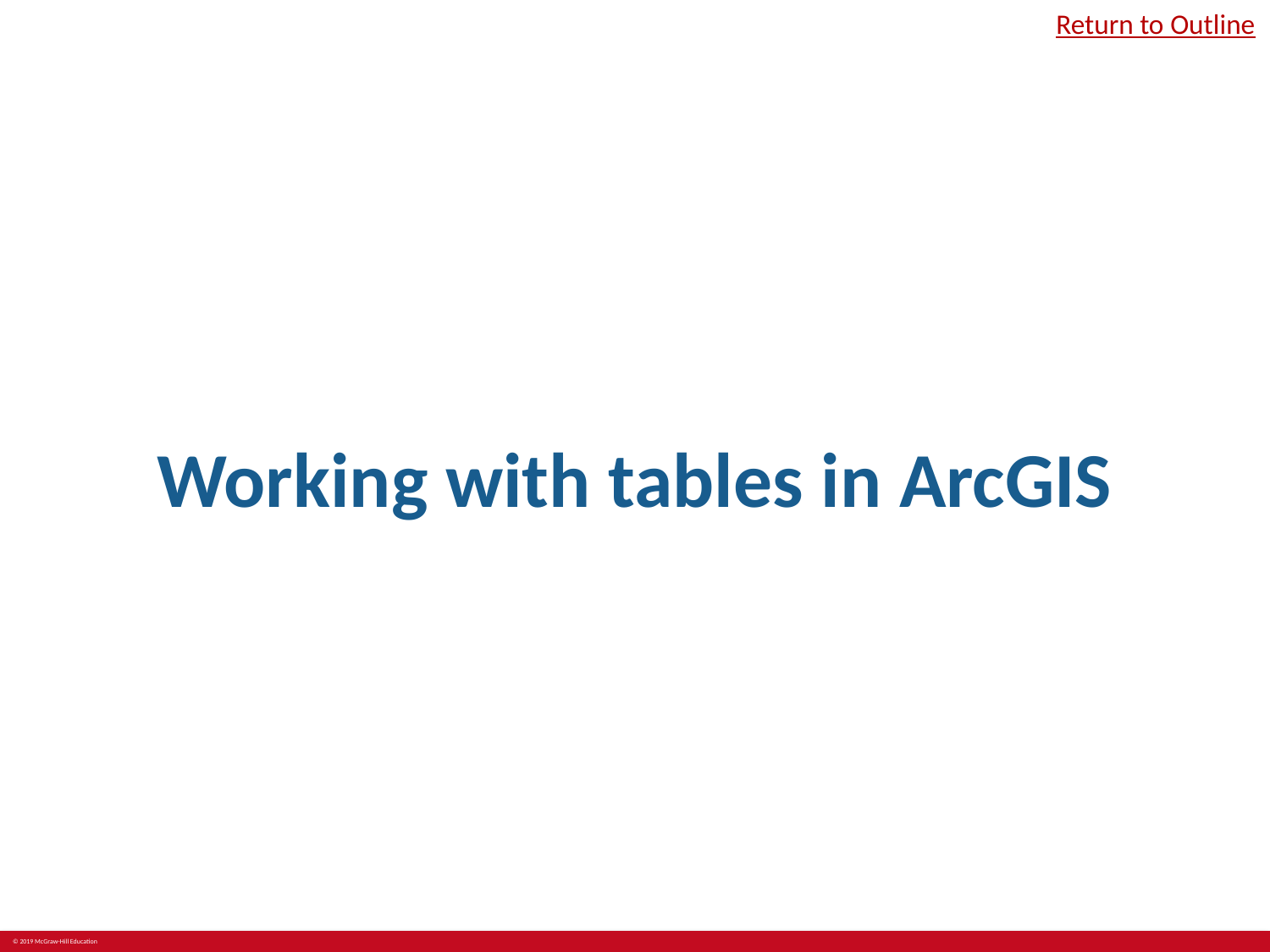

Return to Outline
# Working with tables in ArcGIS